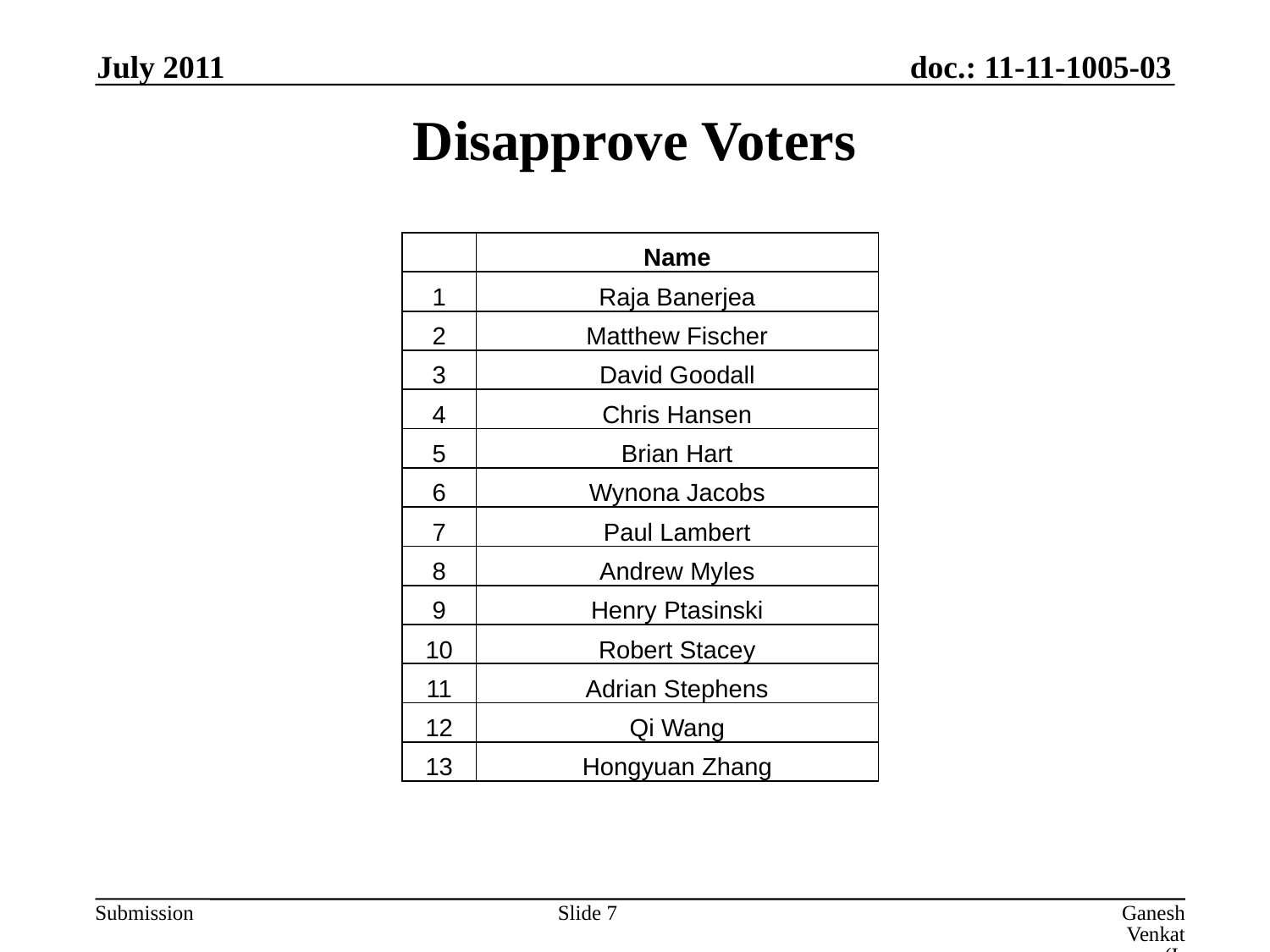

July 2011
# Disapprove Voters
|  | Name |
| --- | --- |
| 1 | Raja Banerjea |
| 2 | Matthew Fischer |
| 3 | David Goodall |
| 4 | Chris Hansen |
| 5 | Brian Hart |
| 6 | Wynona Jacobs |
| 7 | Paul Lambert |
| 8 | Andrew Myles |
| 9 | Henry Ptasinski |
| 10 | Robert Stacey |
| 11 | Adrian Stephens |
| 12 | Qi Wang |
| 13 | Hongyuan Zhang |
Ganesh Venkatesan (Intel), et al
Slide 7